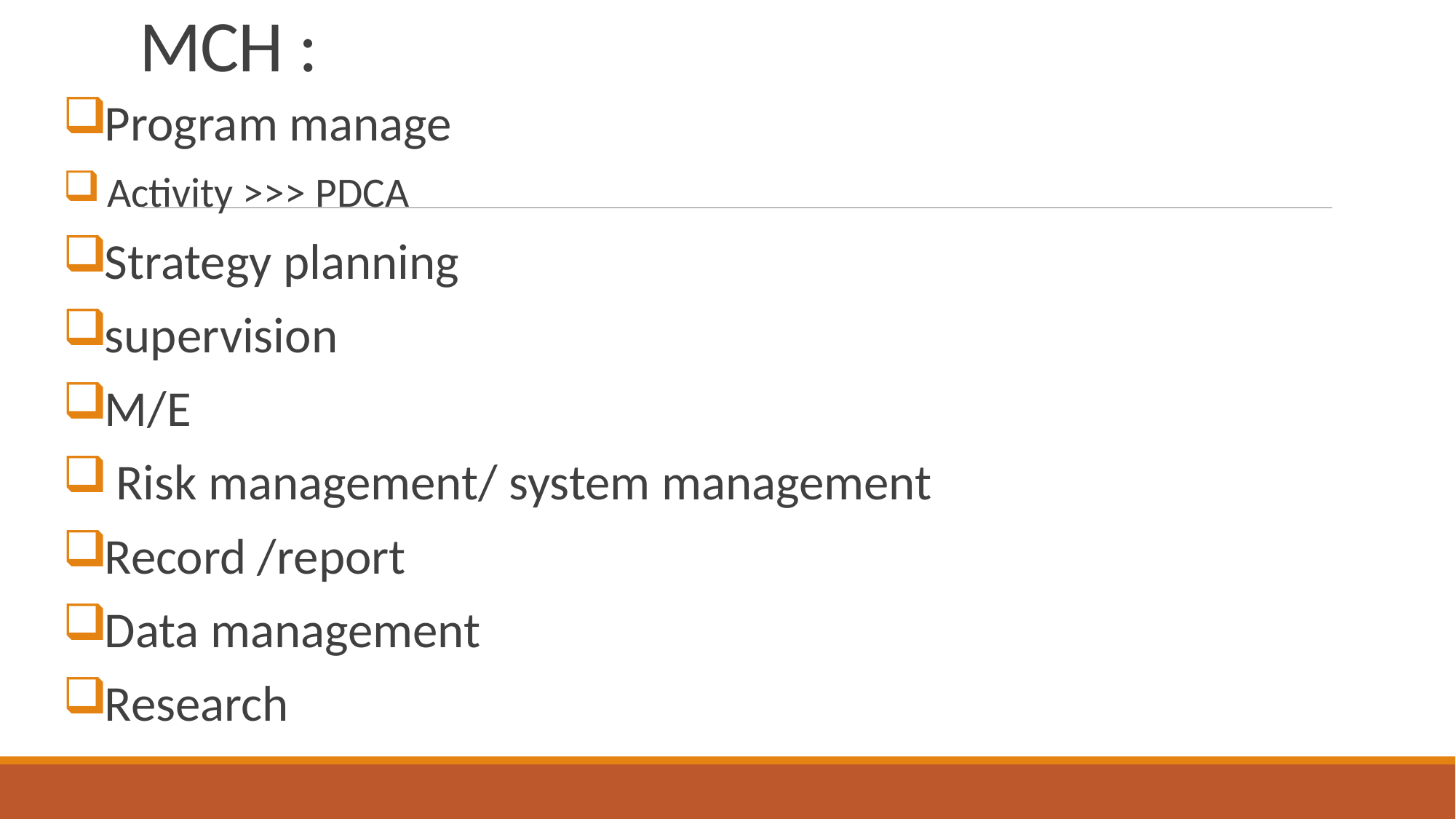

# MCH :
Program manage
 Activity >>> PDCA
Strategy planning
supervision
M/E
 Risk management/ system management
Record /report
Data management
Research